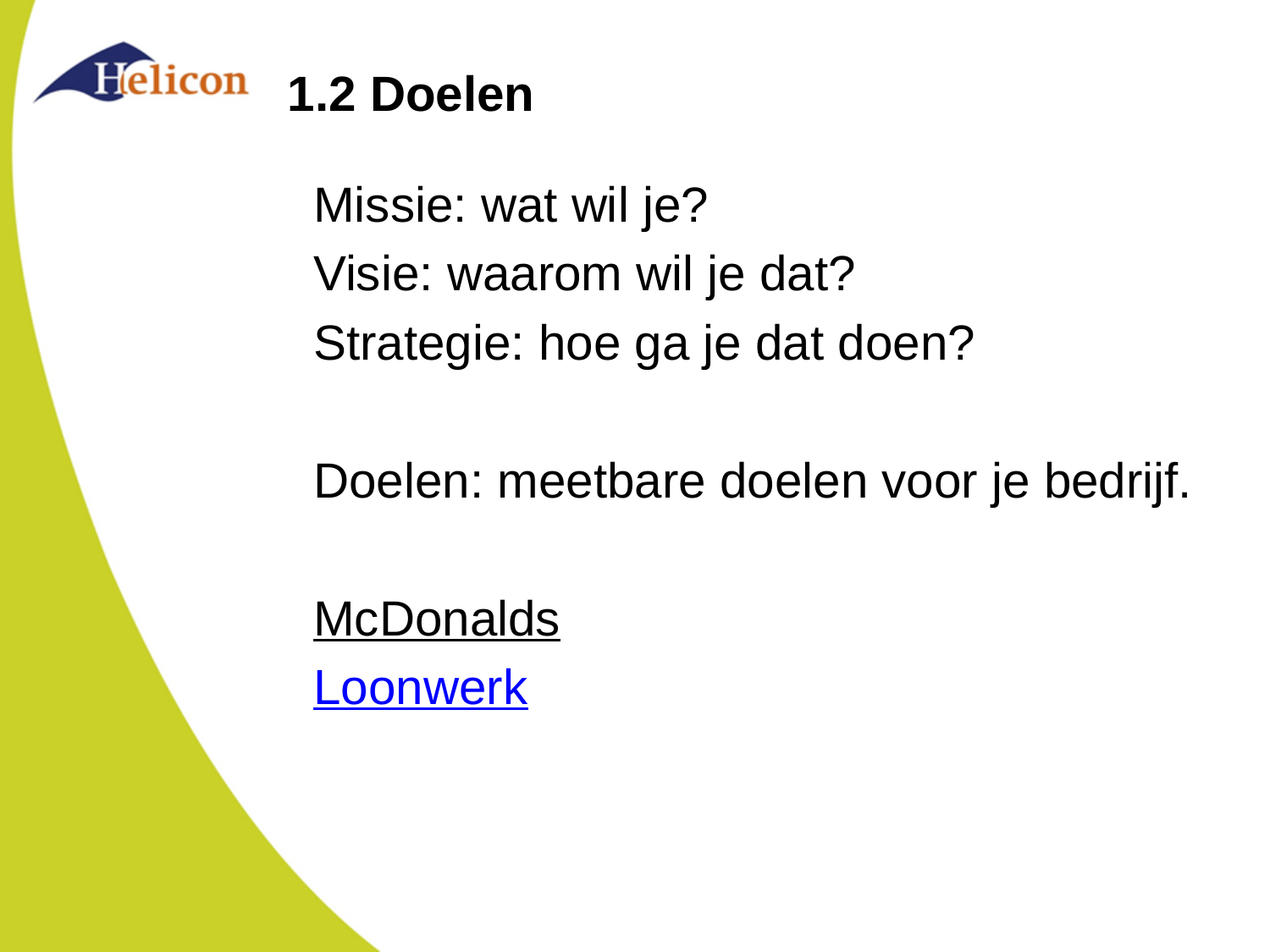

# 1.2 Doelen
Missie: wat wil je?
Visie: waarom wil je dat?
Strategie: hoe ga je dat doen?

Doelen: meetbare doelen voor je bedrijf.

McDonalds
Loonwerk